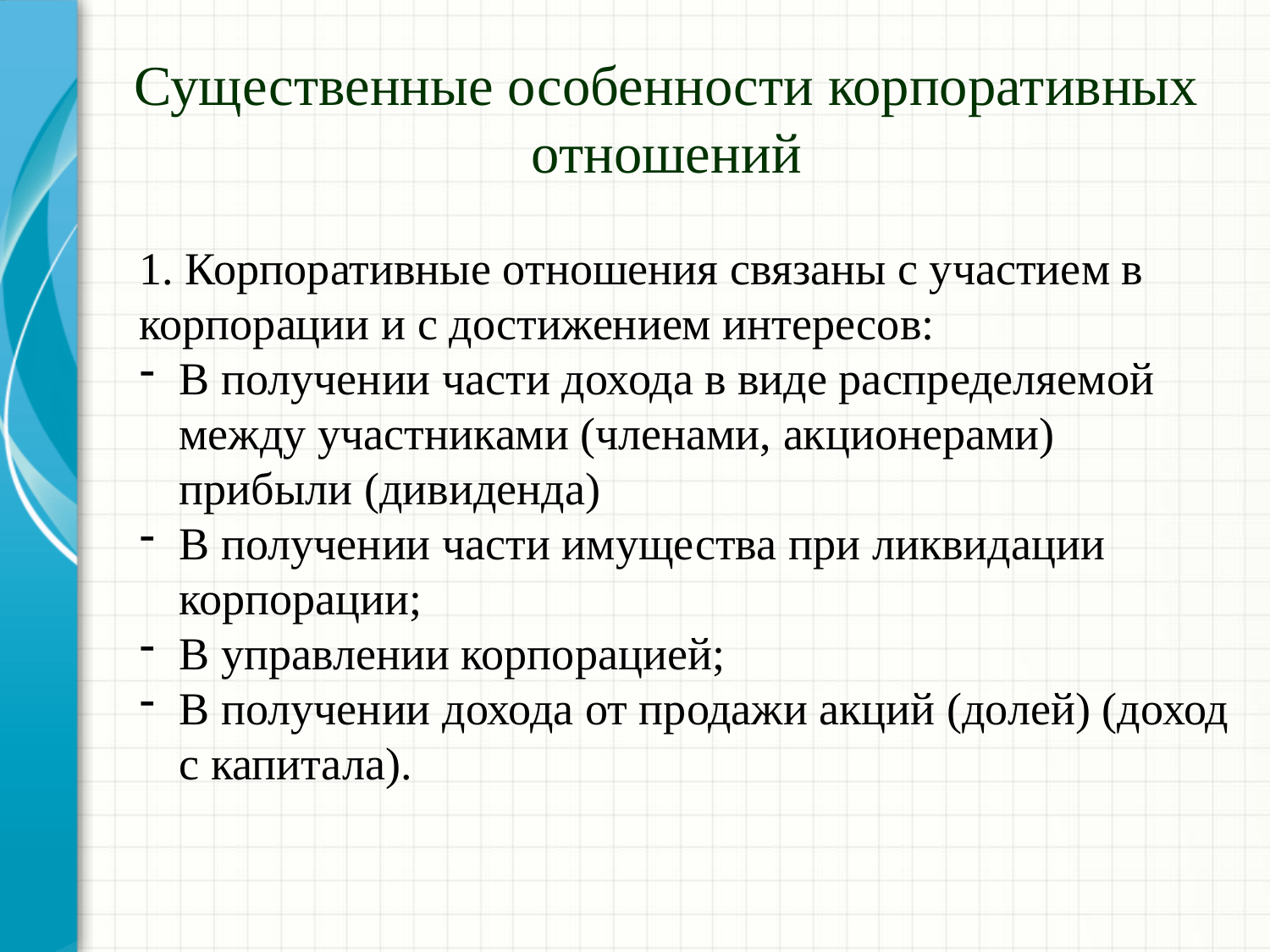

# Существенные особенности корпоративных отношений
1. Корпоративные отношения связаны с участием в корпорации и c достижением интересов:
В получении части дохода в виде распределяемой между участниками (членами, акционерами) прибыли (дивиденда)
В получении части имущества при ликвидации корпорации;
В управлении корпорацией;
В получении дохода от продажи акций (долей) (доход с капитала).